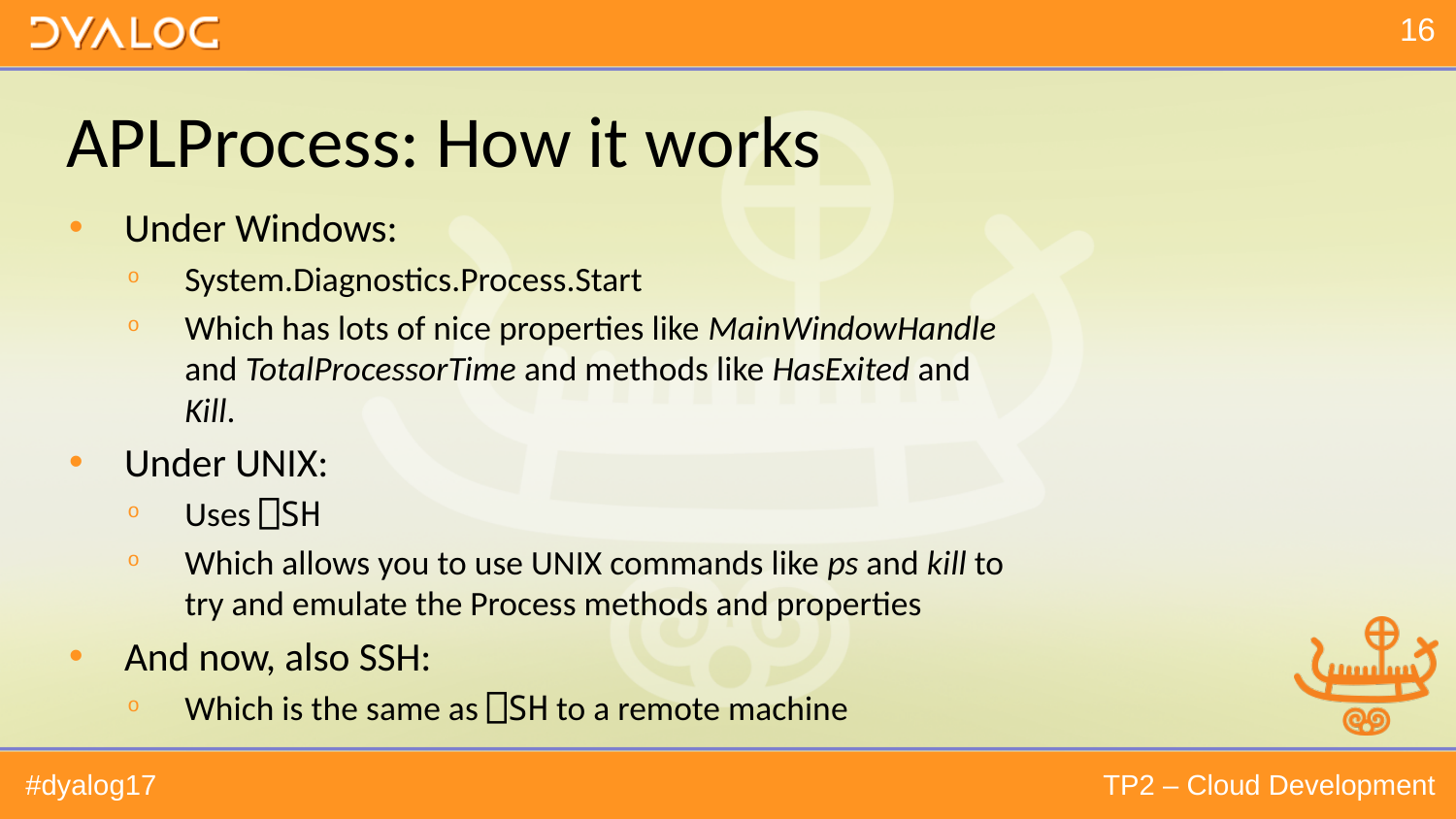

# APLProcess: How it works

Under Windows:
System.Diagnostics.Process.Start
Which has lots of nice properties like MainWindowHandle and TotalProcessorTime and methods like HasExited and Kill.
Under UNIX:
Uses ⎕SH
Which allows you to use UNIX commands like ps and kill to try and emulate the Process methods and properties
And now, also SSH:
Which is the same as ⎕SH to a remote machine